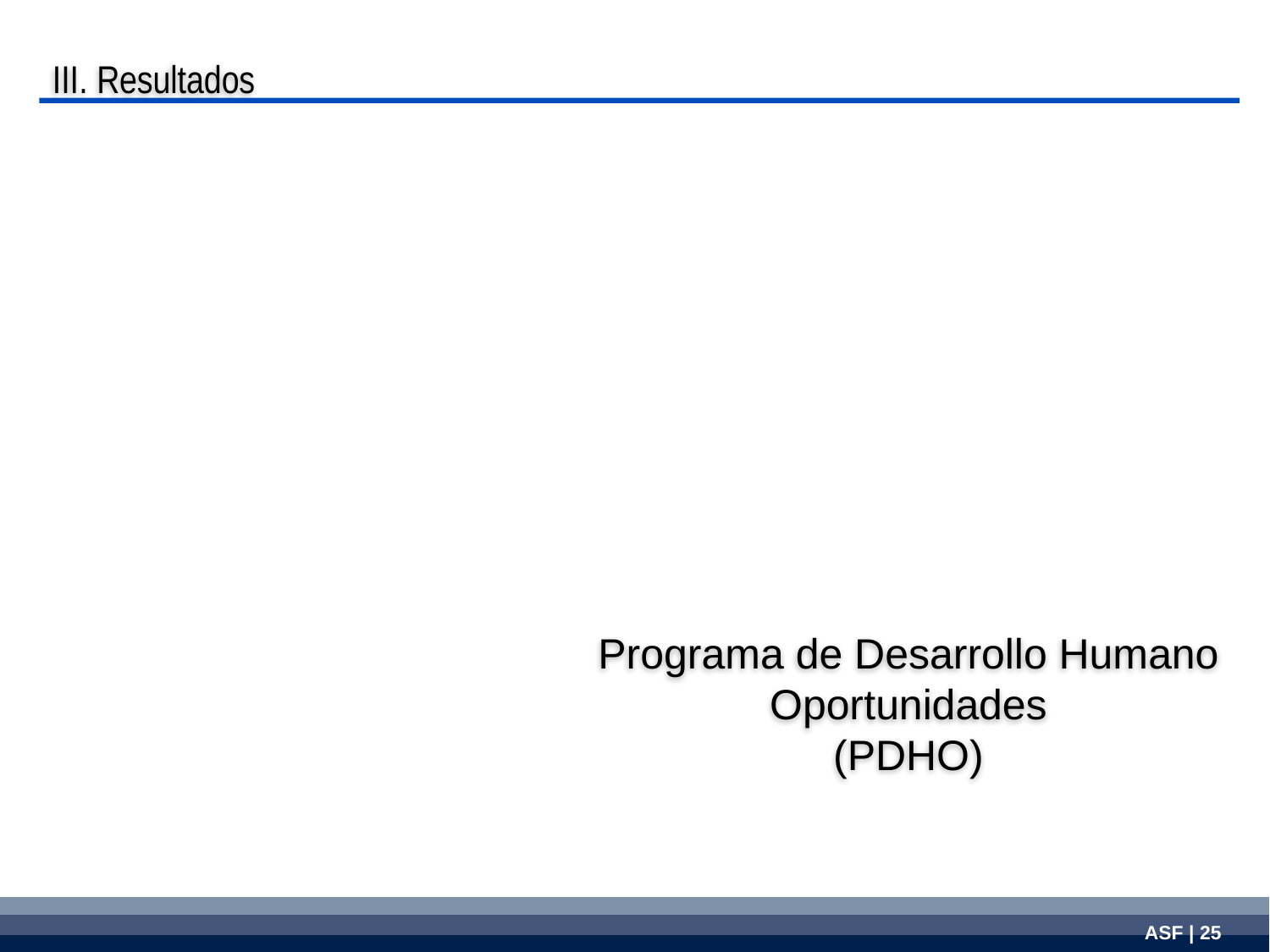

III. Resultados

Programa de Desarrollo Humano Oportunidades
(PDHO)
|  |
| --- |
|  |
|  |
ASF | 25